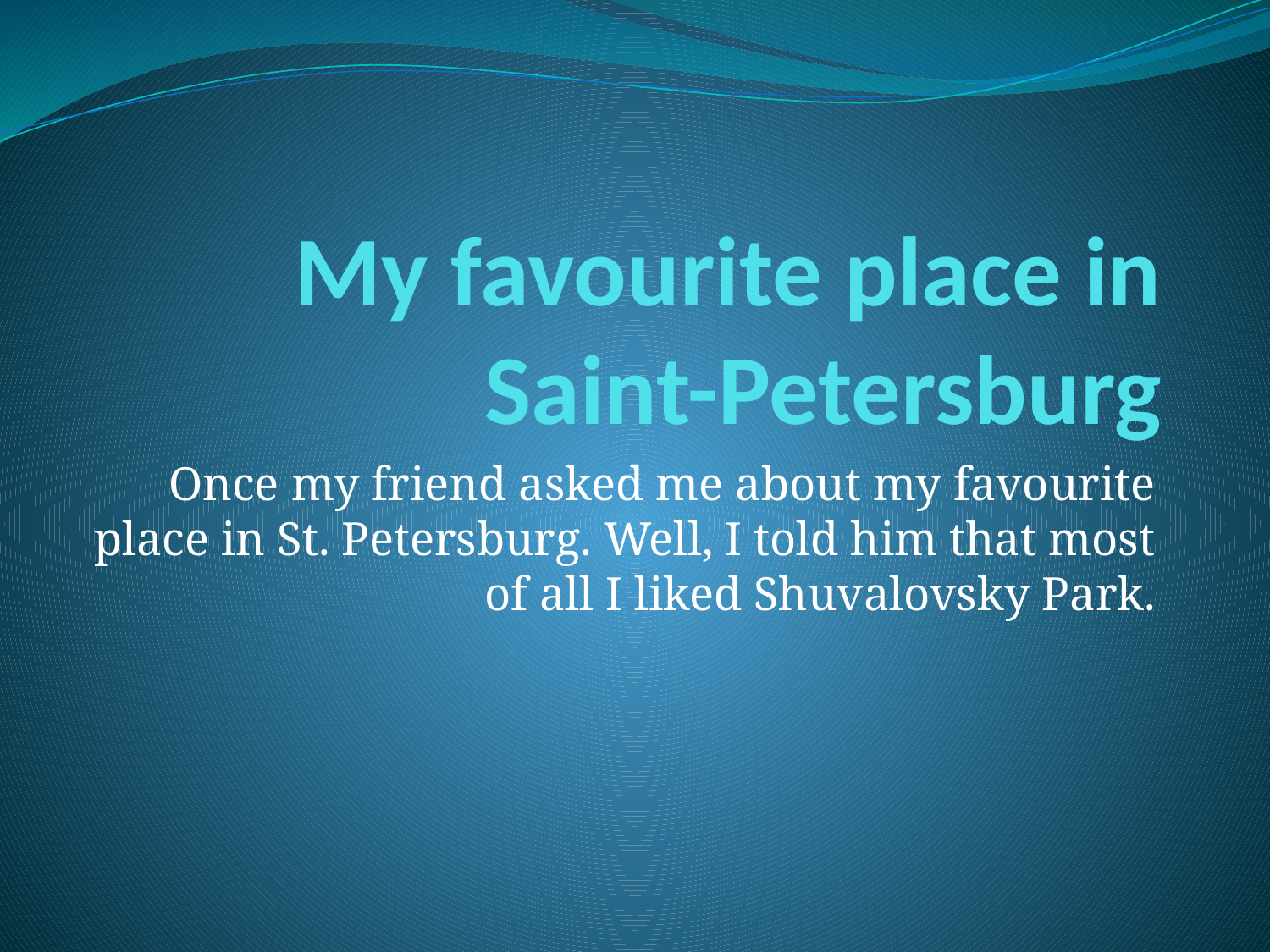

# My favourite place in Saint-Petersburg
Once my friend asked me about my favourite place in St. Petersburg. Well, I told him that most of all I liked Shuvalovsky Park.